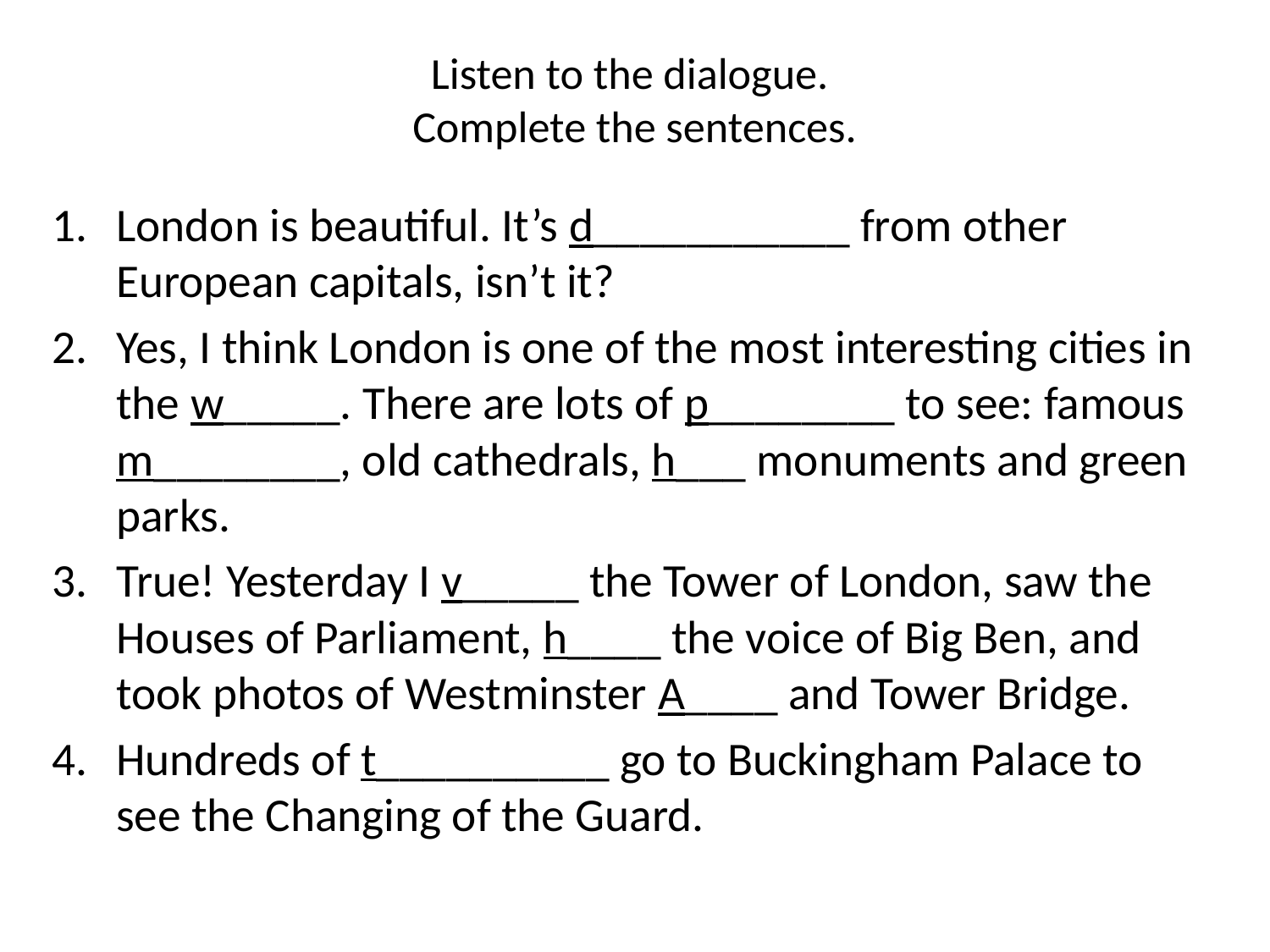

# Listen to the dialogue. Complete the sentences.
London is beautiful. It’s d___________ from other European capitals, isn’t it?
Yes, I think London is one of the most interesting cities in the w_____. There are lots of p________ to see: famous m________, old cathedrals, h___ monuments and green parks.
True! Yesterday I v_____ the Tower of London, saw the Houses of Parliament, h____ the voice of Big Ben, and took photos of Westminster A____ and Tower Bridge.
Hundreds of t__________ go to Buckingham Palace to see the Changing of the Guard.